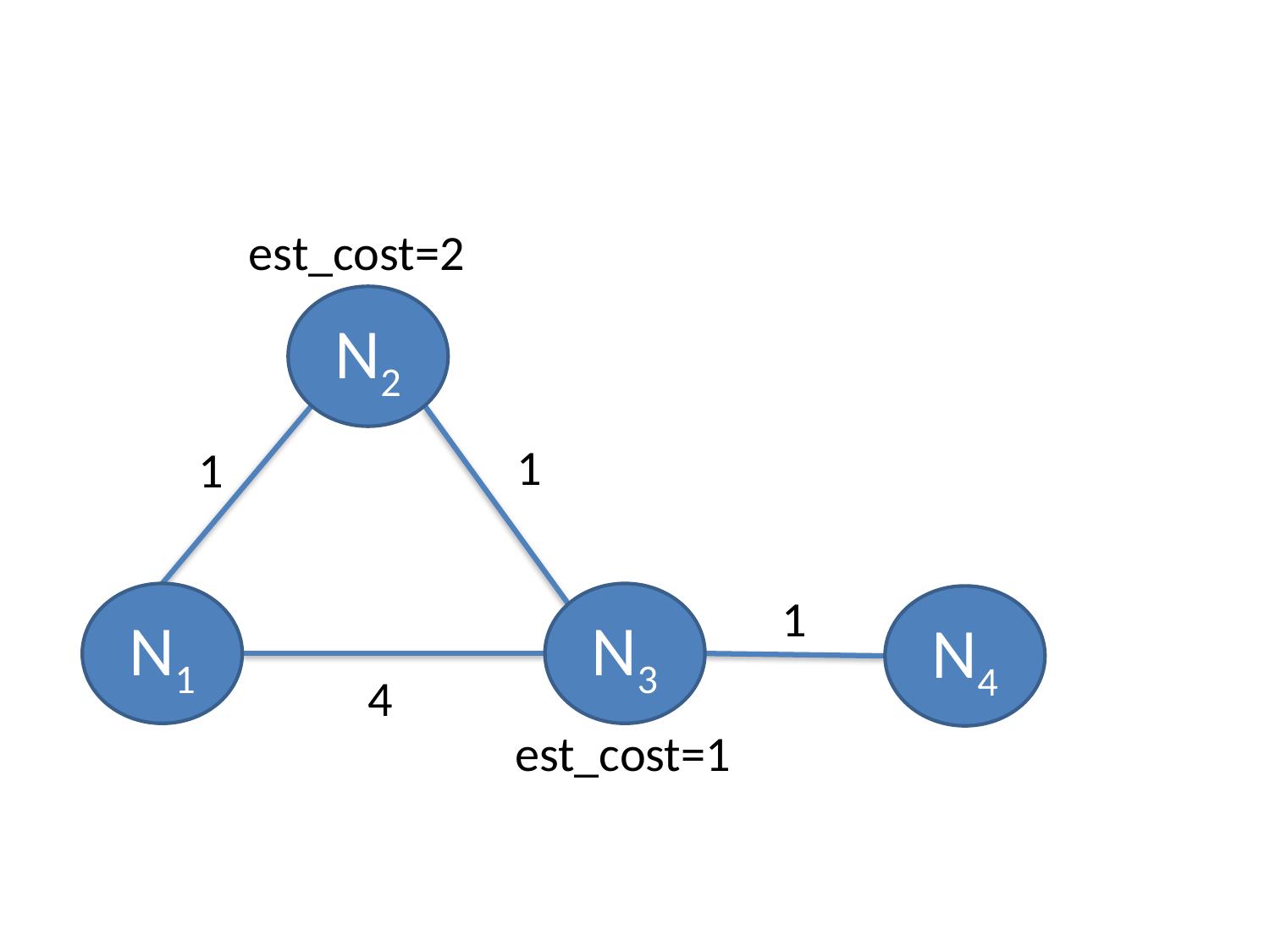

est_cost=2
N2
1
1
1
N1
N3
N4
4
est_cost=1